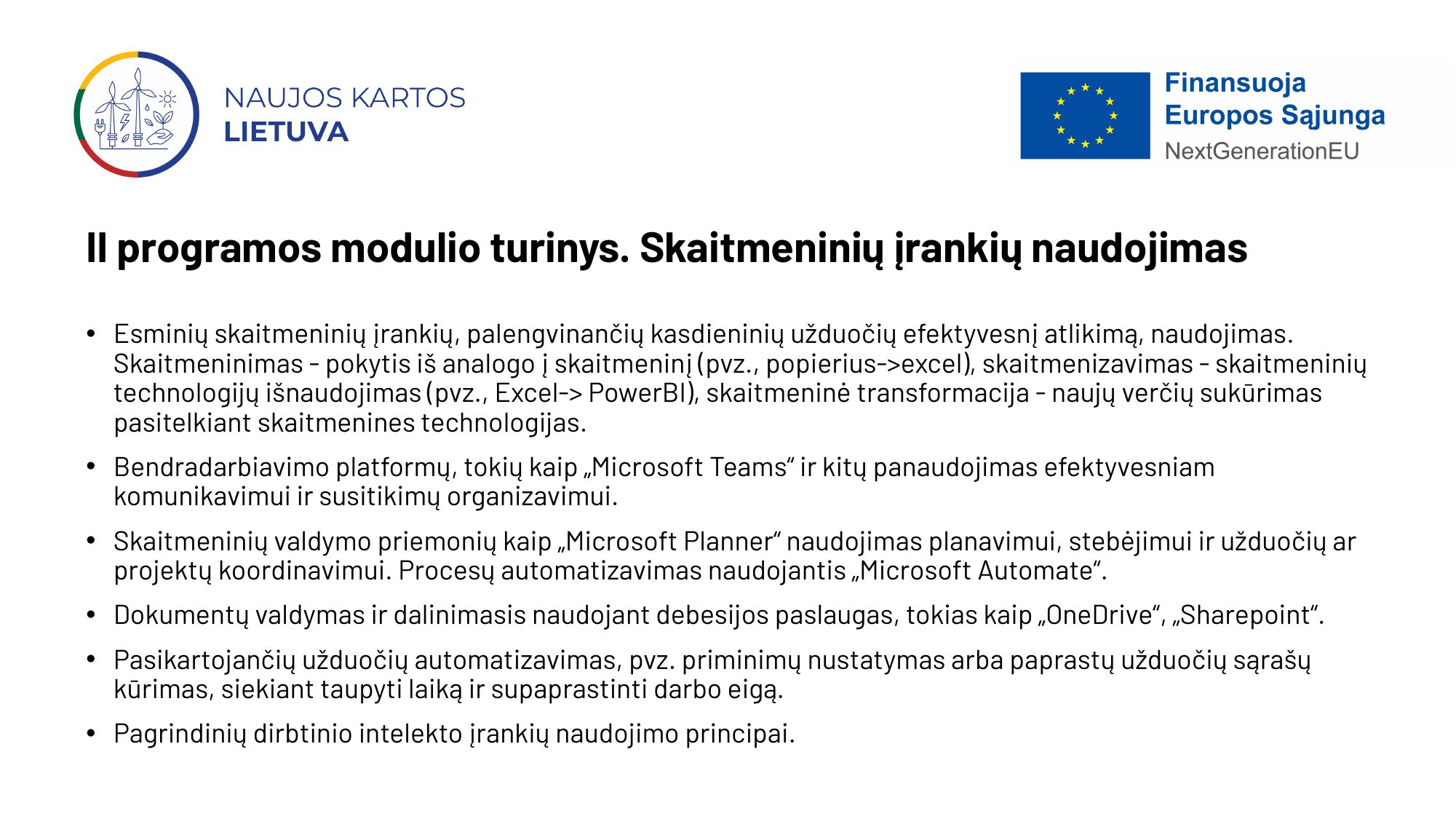

# II programos modulio turinys. Skaitmeninių įrankių naudojimas
Esminių skaitmeninių įrankių, palengvinančių kasdieninių užduočių efektyvesnį atlikimą, naudojimas. Skaitmeninimas - pokytis iš analogo į skaitmeninį (pvz., popierius->excel), skaitmenizavimas - skaitmeninių technologijų išnaudojimas (pvz., Excel-> PowerBI), skaitmeninė transformacija - naujų verčių sukūrimas pasitelkiant skaitmenines technologijas.
Bendradarbiavimo platformų, tokių kaip „Microsoft Teams“ ir kitų panaudojimas efektyvesniam komunikavimui ir susitikimų organizavimui.
Skaitmeninių valdymo priemonių kaip „Microsoft Planner“ naudojimas planavimui, stebėjimui ir užduočių ar projektų koordinavimui. Procesų automatizavimas naudojantis „Microsoft Automate“.
Dokumentų valdymas ir dalinimasis naudojant debesijos paslaugas, tokias kaip „OneDrive“, „Sharepoint“.
Pasikartojančių užduočių automatizavimas, pvz. priminimų nustatymas arba paprastų užduočių sąrašų kūrimas, siekiant taupyti laiką ir supaprastinti darbo eigą.
Pagrindinių dirbtinio intelekto įrankių naudojimo principai.